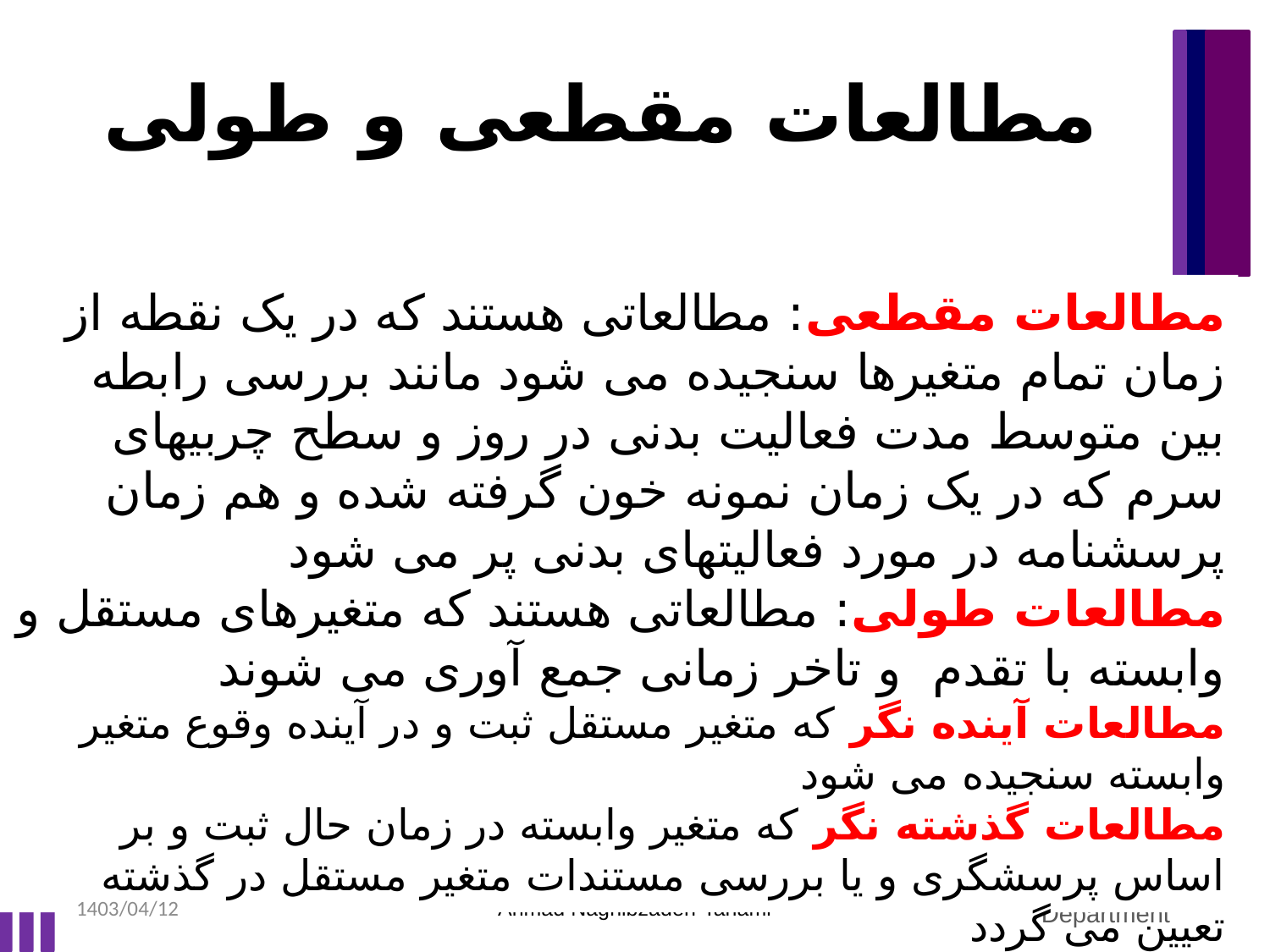

# مطالعات مقطعی و طولی
مطالعات مقطعی: مطالعاتی هستند که در یک نقطه از زمان تمام متغیرها سنجیده می شود مانند بررسی رابطه بین متوسط مدت فعالیت بدنی در روز و سطح چربیهای سرم که در یک زمان نمونه خون گرفته شده و هم زمان پرسشنامه در مورد فعالیتهای بدنی پر می شود
مطالعات طولی: مطالعاتی هستند که متغیرهای مستقل و وابسته با تقدم  و تاخر زمانی جمع آوری می شوند
مطالعات آینده نگر که متغیر مستقل ثبت و در آینده وقوع متغیر وابسته سنجیده می شود
مطالعات گذشته نگر که متغیر وابسته در زمان حال ثبت و بر اساس پرسشگری و یا بررسی مستندات متغیر مستقل در گذشته تعیین می گردد

1403/04/12
Ahmad Naghibzadeh-Tahami